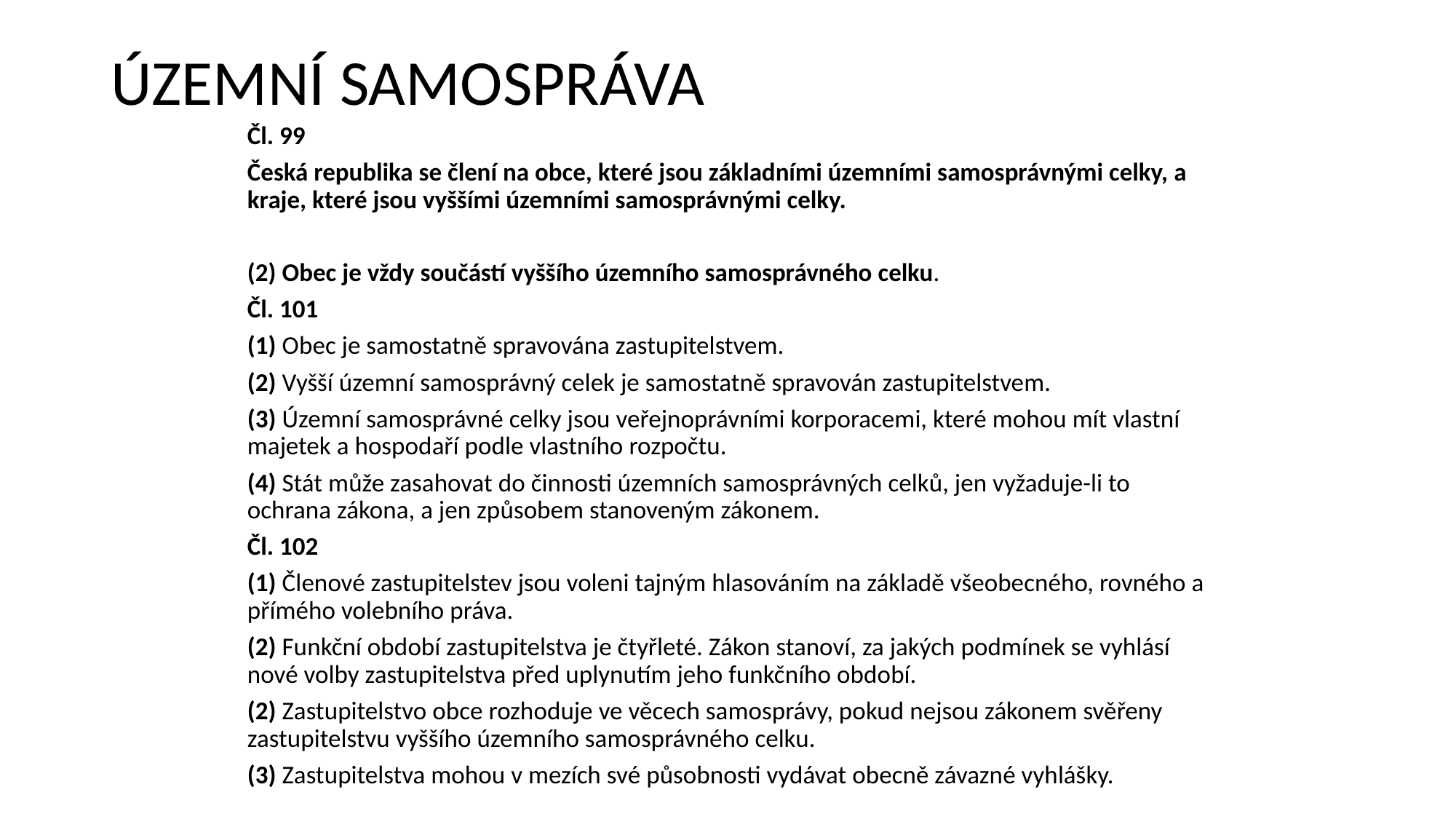

# ÚZEMNÍ SAMOSPRÁVA
Čl. 99
Česká republika se člení na obce, které jsou základními územními samosprávnými celky, a kraje, které jsou vyššími územními samosprávnými celky.

(2) Obec je vždy součástí vyššího územního samosprávného celku.
Čl. 101
(1) Obec je samostatně spravována zastupitelstvem.
(2) Vyšší územní samosprávný celek je samostatně spravován zastupitelstvem.
(3) Územní samosprávné celky jsou veřejnoprávními korporacemi, které mohou mít vlastní majetek a hospodaří podle vlastního rozpočtu.
(4) Stát může zasahovat do činnosti územních samosprávných celků, jen vyžaduje-li to ochrana zákona, a jen způsobem stanoveným zákonem.
Čl. 102
(1) Členové zastupitelstev jsou voleni tajným hlasováním na základě všeobecného, rovného a přímého volebního práva.
(2) Funkční období zastupitelstva je čtyřleté. Zákon stanoví, za jakých podmínek se vyhlásí nové volby zastupitelstva před uplynutím jeho funkčního období.
(2) Zastupitelstvo obce rozhoduje ve věcech samosprávy, pokud nejsou zákonem svěřeny zastupitelstvu vyššího územního samosprávného celku.
(3) Zastupitelstva mohou v mezích své působnosti vydávat obecně závazné vyhlášky.